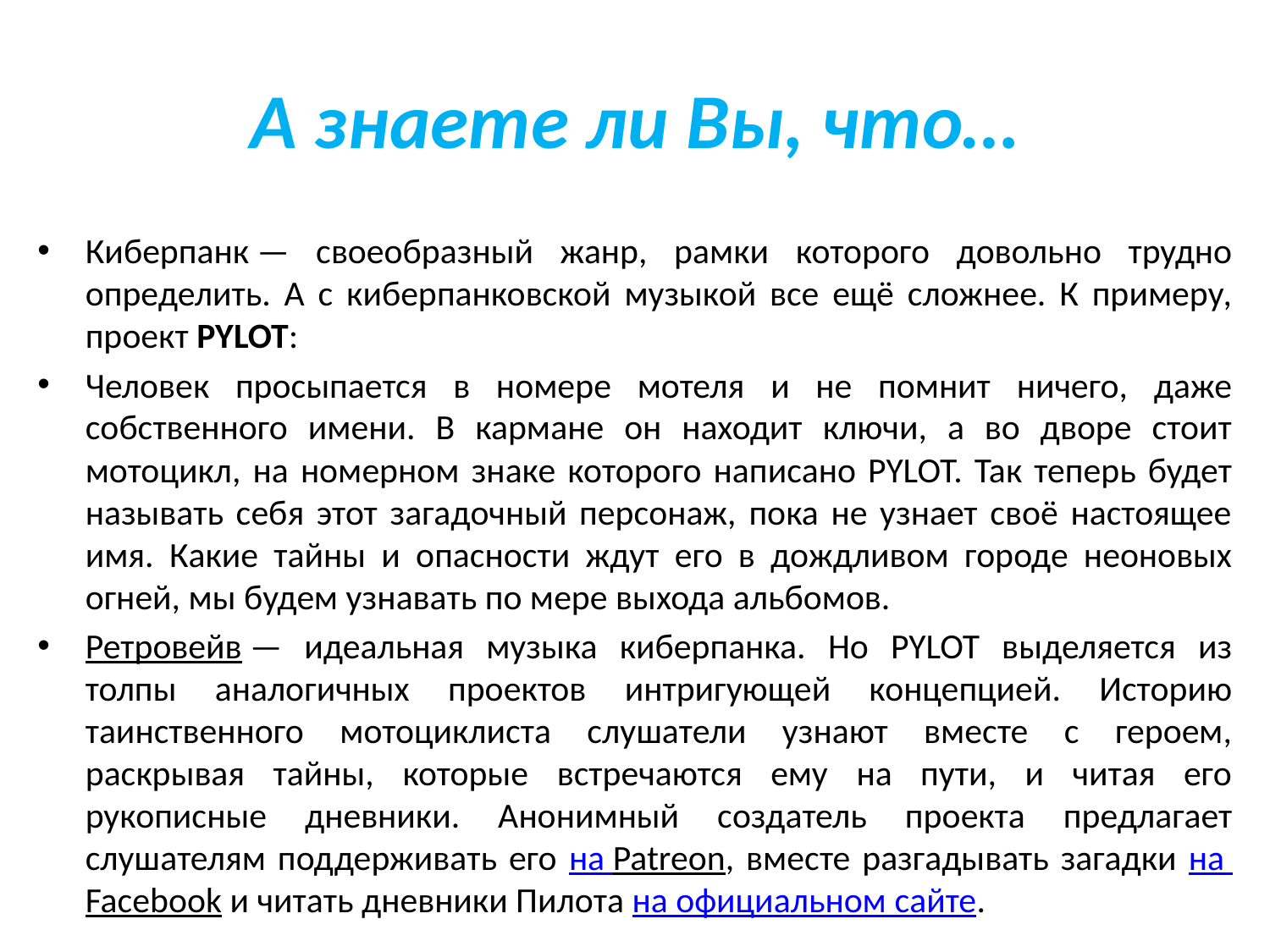

# А знаете ли Вы, что…
Киберпанк — своеобразный жанр, рамки которого довольно трудно определить. А с киберпанковской музыкой все ещё сложнее. К примеру, проект PYLOT:
Человек просыпается в номере мотеля и не помнит ничего, даже собственного имени. В кармане он находит ключи, а во дворе стоит мотоцикл, на номерном знаке которого написано PYLOT. Так теперь будет называть себя этот загадочный персонаж, пока не узнает своё настоящее имя. Какие тайны и опасности ждут его в дождливом городе неоновых огней, мы будем узнавать по мере выхода альбомов.
Ретровейв — идеальная музыка киберпанка. Но PYLOT выделяется из толпы аналогичных проектов интригующей концепцией. Историю таинственного мотоциклиста слушатели узнают вместе с героем, раскрывая тайны, которые встречаются ему на пути, и читая его рукописные дневники. Анонимный создатель проекта предлагает слушателям поддерживать его на Patreon, вместе разгадывать загадки на Facebook и читать дневники Пилота на официальном сайте.